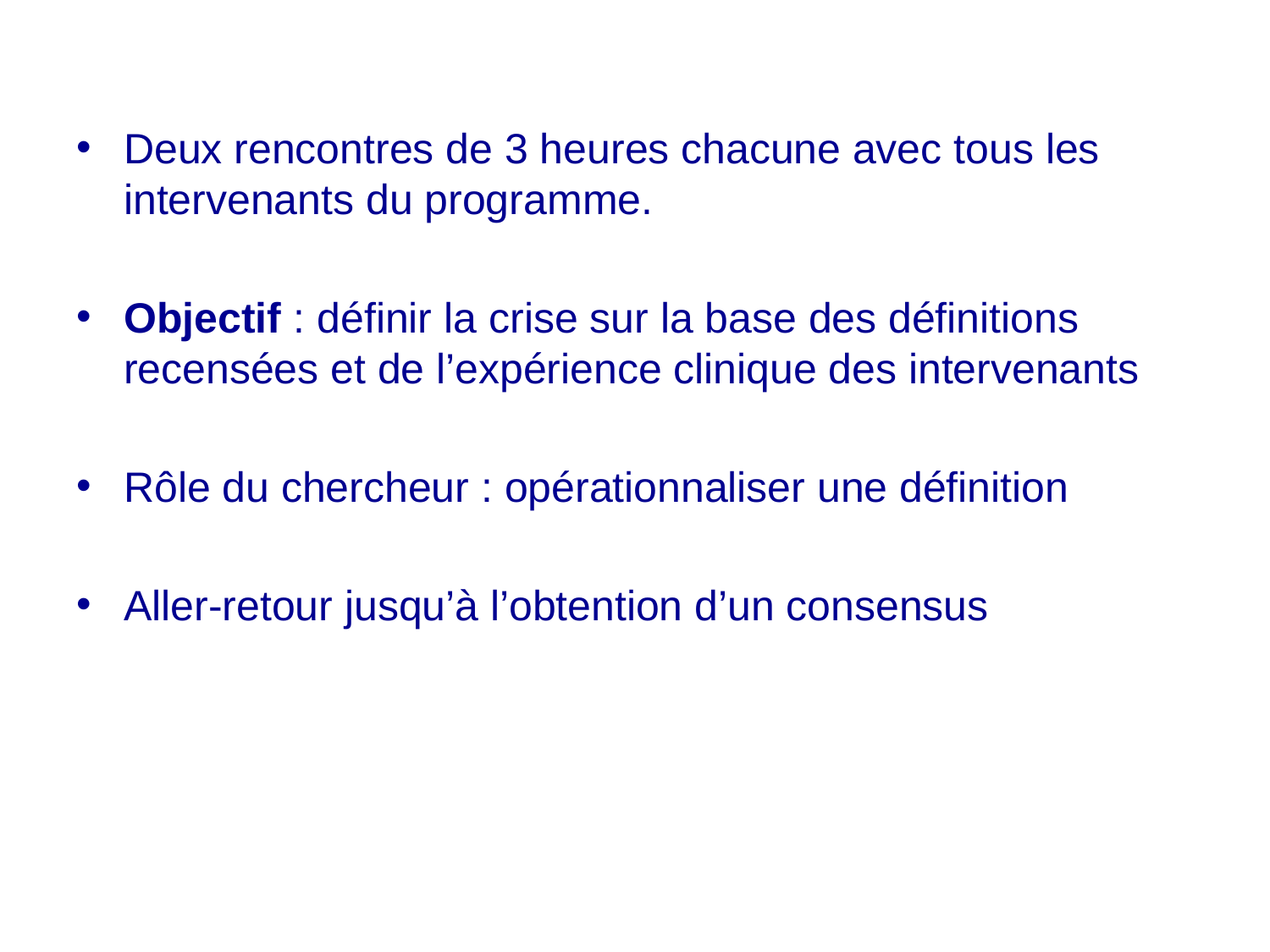

Deux rencontres de 3 heures chacune avec tous les intervenants du programme.

Objectif : définir la crise sur la base des définitions recensées et de l’expérience clinique des intervenants

Rôle du chercheur : opérationnaliser une définition

Aller-retour jusqu’à l’obtention d’un consensus